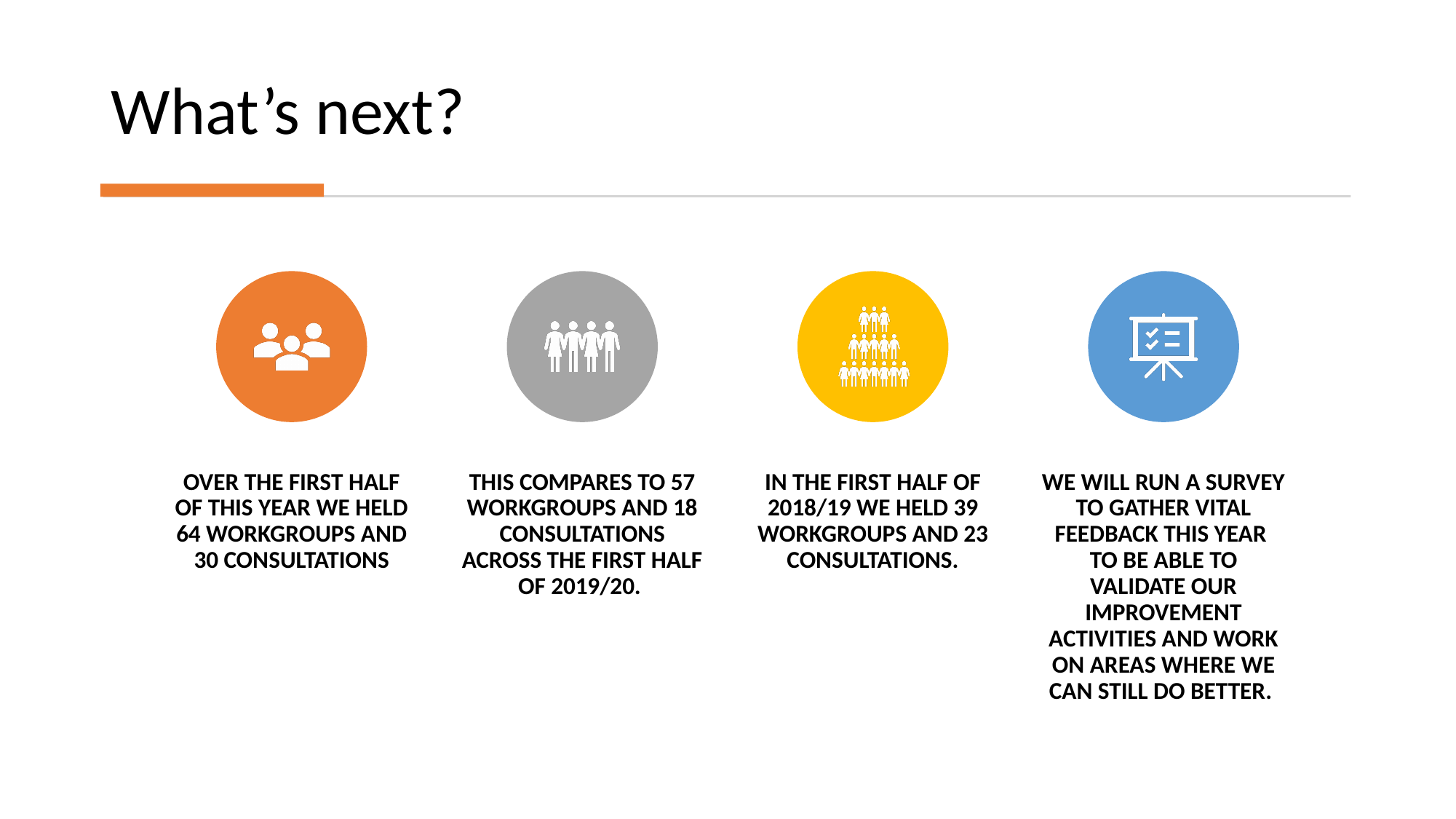

# What’s next?

Over the first half of this year we held 64 workgroups and 30 consultations
This compares to 57 workgroups and 18 consultations across the first half of 2019/20.
In the first half of 2018/19 we held 39 workgroups and 23 consultations.
We will run a survey to gather vital feedback this year  to be able to validate our improvement activities and work on areas where we can still do better.